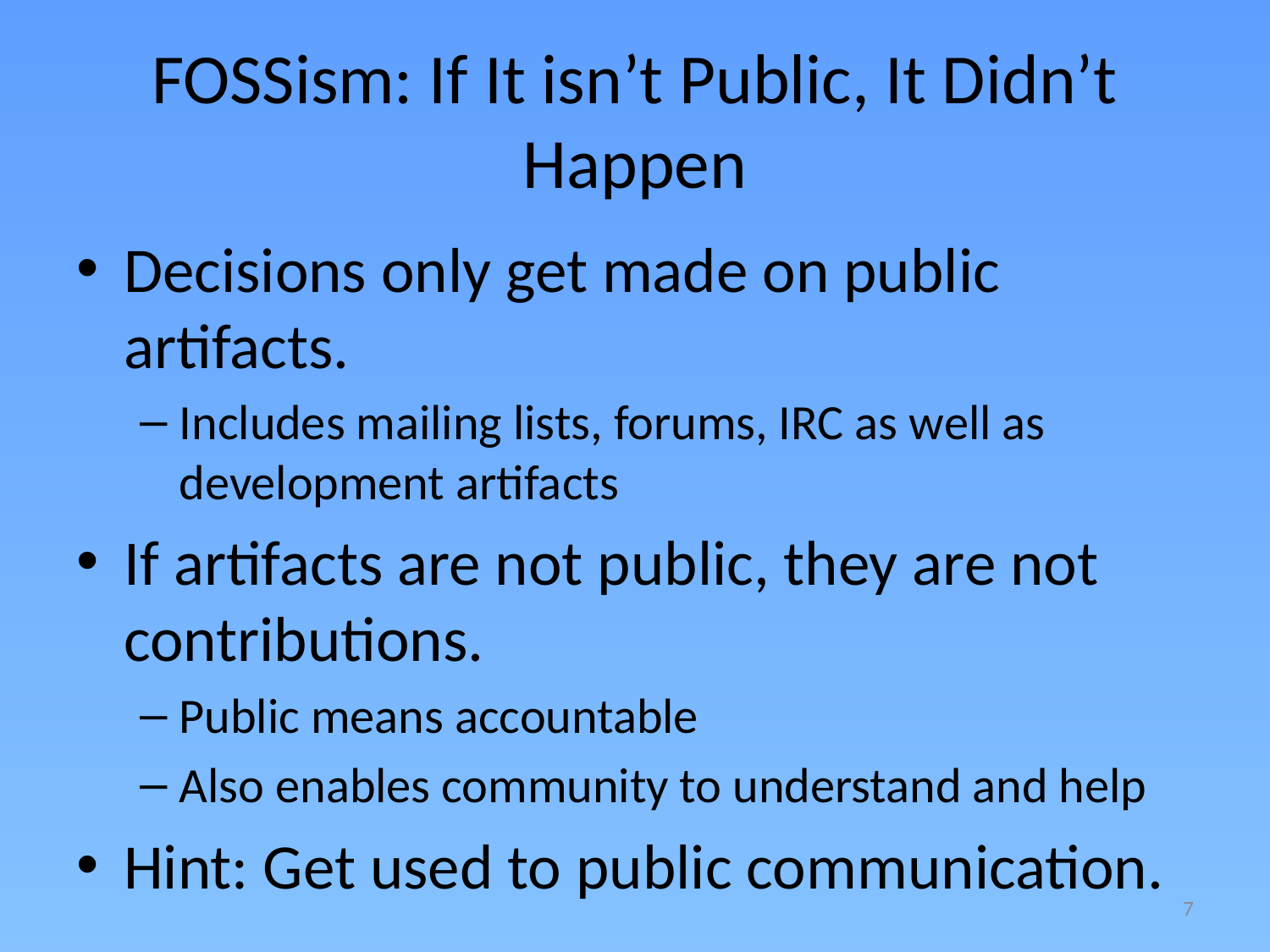

# FOSSism: If It isn’t Public, It Didn’t Happen
Decisions only get made on public artifacts.
Includes mailing lists, forums, IRC as well as development artifacts
If artifacts are not public, they are not contributions.
Public means accountable
Also enables community to understand and help
Hint: Get used to public communication.
7